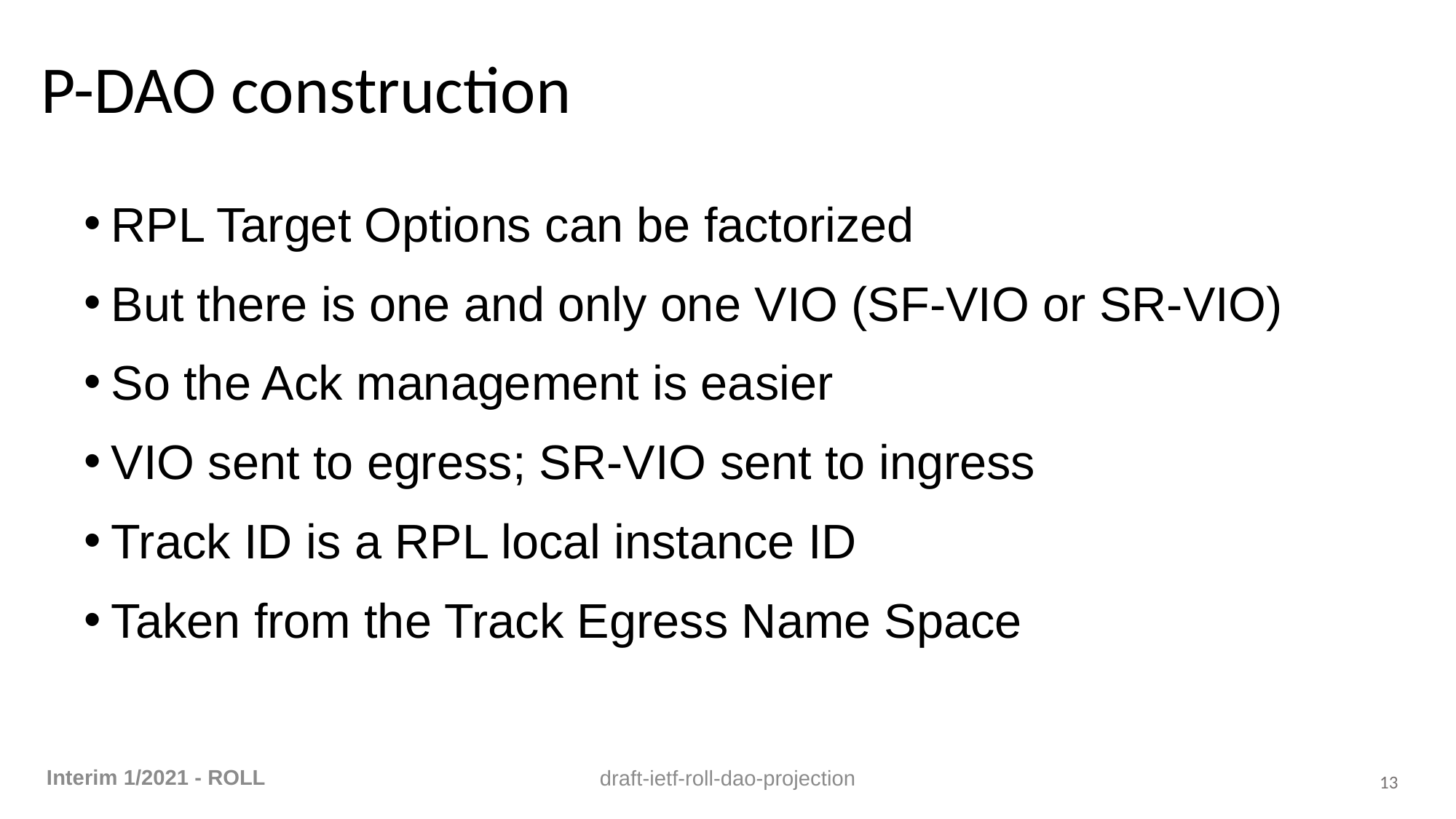

# P-DAO construction
RPL Target Options can be factorized
But there is one and only one VIO (SF-VIO or SR-VIO)
So the Ack management is easier
VIO sent to egress; SR-VIO sent to ingress
Track ID is a RPL local instance ID
Taken from the Track Egress Name Space